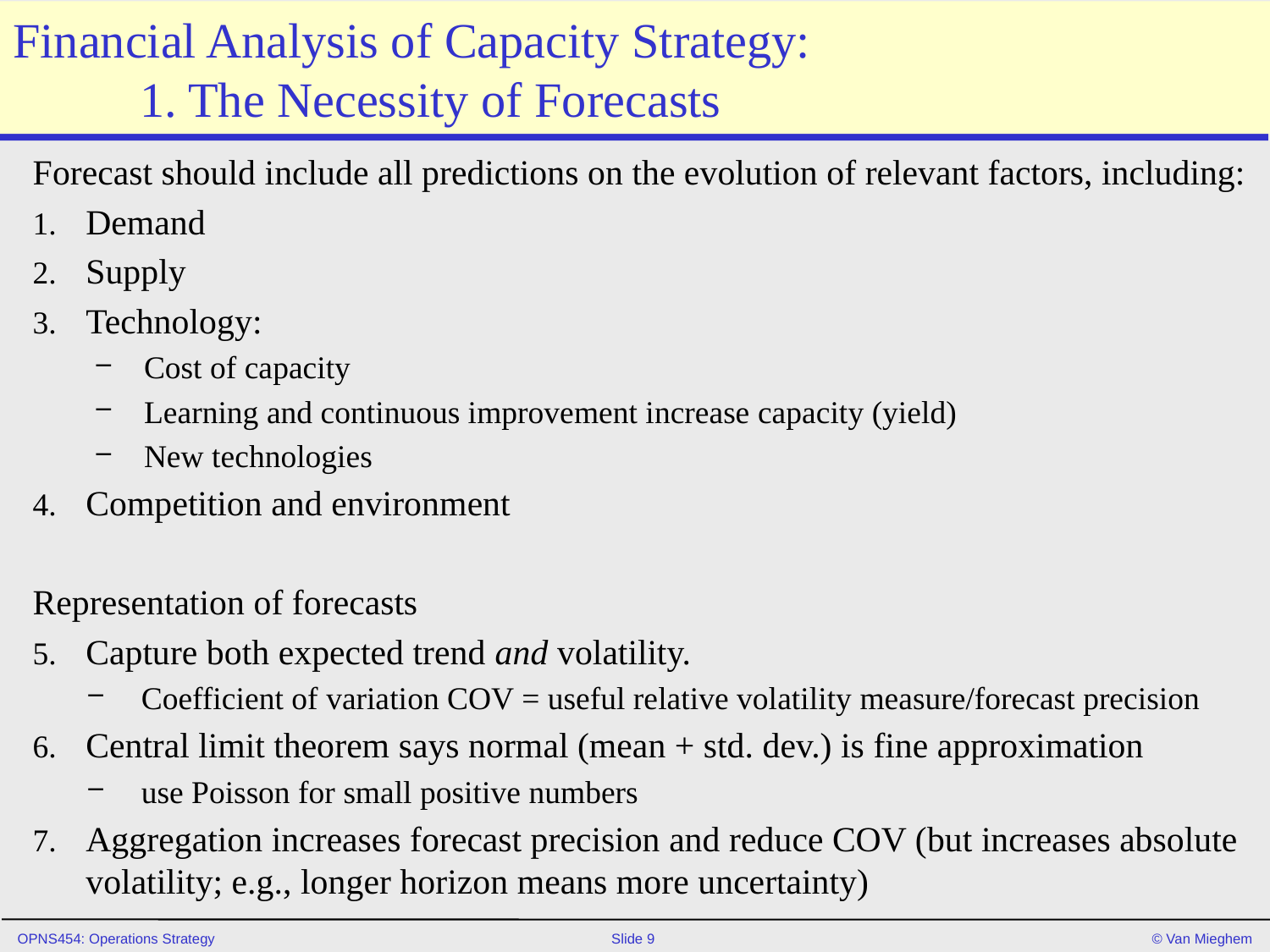

# Financial Analysis of Capacity Strategy: 1. The Necessity of Forecasts
Forecast should include all predictions on the evolution of relevant factors, including:
Demand
Supply
Technology:
Cost of capacity
Learning and continuous improvement increase capacity (yield)
New technologies
Competition and environment

Representation of forecasts
Capture both expected trend and volatility.
Coefficient of variation COV = useful relative volatility measure/forecast precision
Central limit theorem says normal (mean + std. dev.) is fine approximation
use Poisson for small positive numbers
Aggregation increases forecast precision and reduce COV (but increases absolute volatility; e.g., longer horizon means more uncertainty)